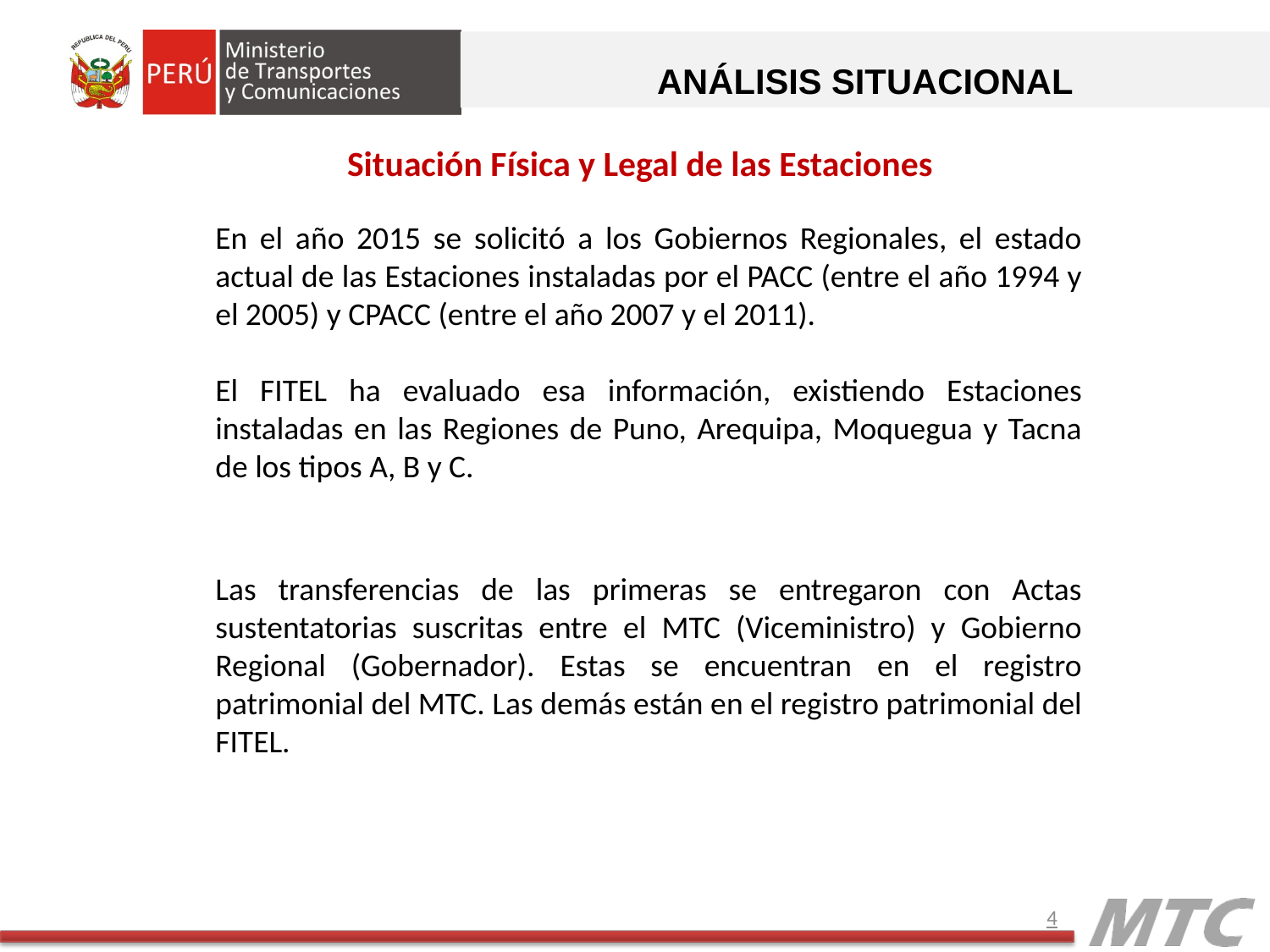

ANÁLISIS SITUACIONAL
Situación Física y Legal de las Estaciones
En el año 2015 se solicitó a los Gobiernos Regionales, el estado actual de las Estaciones instaladas por el PACC (entre el año 1994 y el 2005) y CPACC (entre el año 2007 y el 2011).

El FITEL ha evaluado esa información, existiendo Estaciones instaladas en las Regiones de Puno, Arequipa, Moquegua y Tacna de los tipos A, B y C.

Las transferencias de las primeras se entregaron con Actas sustentatorias suscritas entre el MTC (Viceministro) y Gobierno Regional (Gobernador). Estas se encuentran en el registro patrimonial del MTC. Las demás están en el registro patrimonial del FITEL.

4